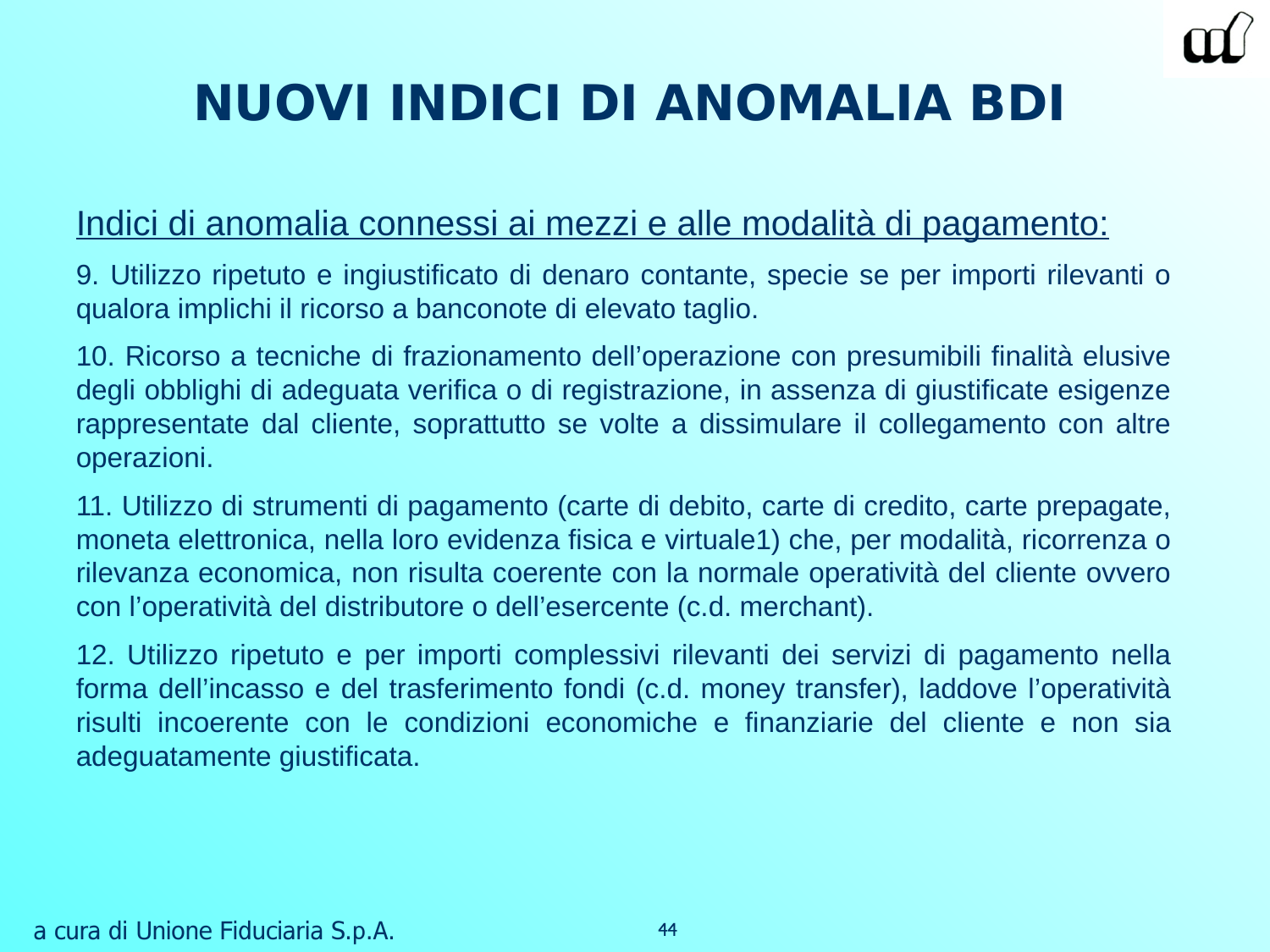

NUOVI INDICI DI ANOMALIA BDI
Indici di anomalia connessi ai mezzi e alle modalità di pagamento:
9. Utilizzo ripetuto e ingiustificato di denaro contante, specie se per importi rilevanti o qualora implichi il ricorso a banconote di elevato taglio.
10. Ricorso a tecniche di frazionamento dell’operazione con presumibili finalità elusive degli obblighi di adeguata verifica o di registrazione, in assenza di giustificate esigenze rappresentate dal cliente, soprattutto se volte a dissimulare il collegamento con altre operazioni.
11. Utilizzo di strumenti di pagamento (carte di debito, carte di credito, carte prepagate, moneta elettronica, nella loro evidenza fisica e virtuale1) che, per modalità, ricorrenza o rilevanza economica, non risulta coerente con la normale operatività del cliente ovvero con l’operatività del distributore o dell’esercente (c.d. merchant).
12. Utilizzo ripetuto e per importi complessivi rilevanti dei servizi di pagamento nella forma dell’incasso e del trasferimento fondi (c.d. money transfer), laddove l’operatività risulti incoerente con le condizioni economiche e finanziarie del cliente e non sia adeguatamente giustificata.